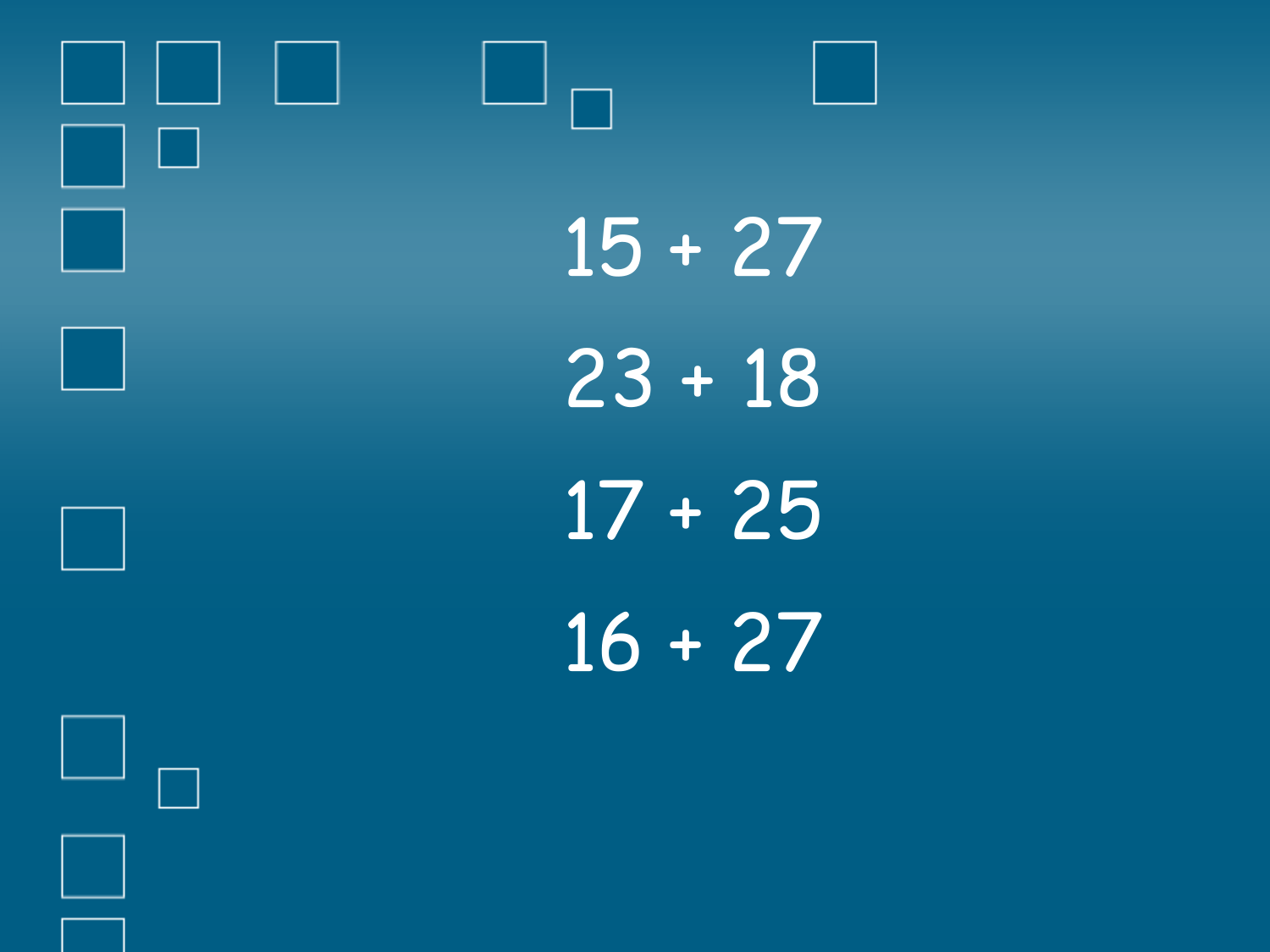

15 + 27
23 + 18
17 + 25
16 + 27